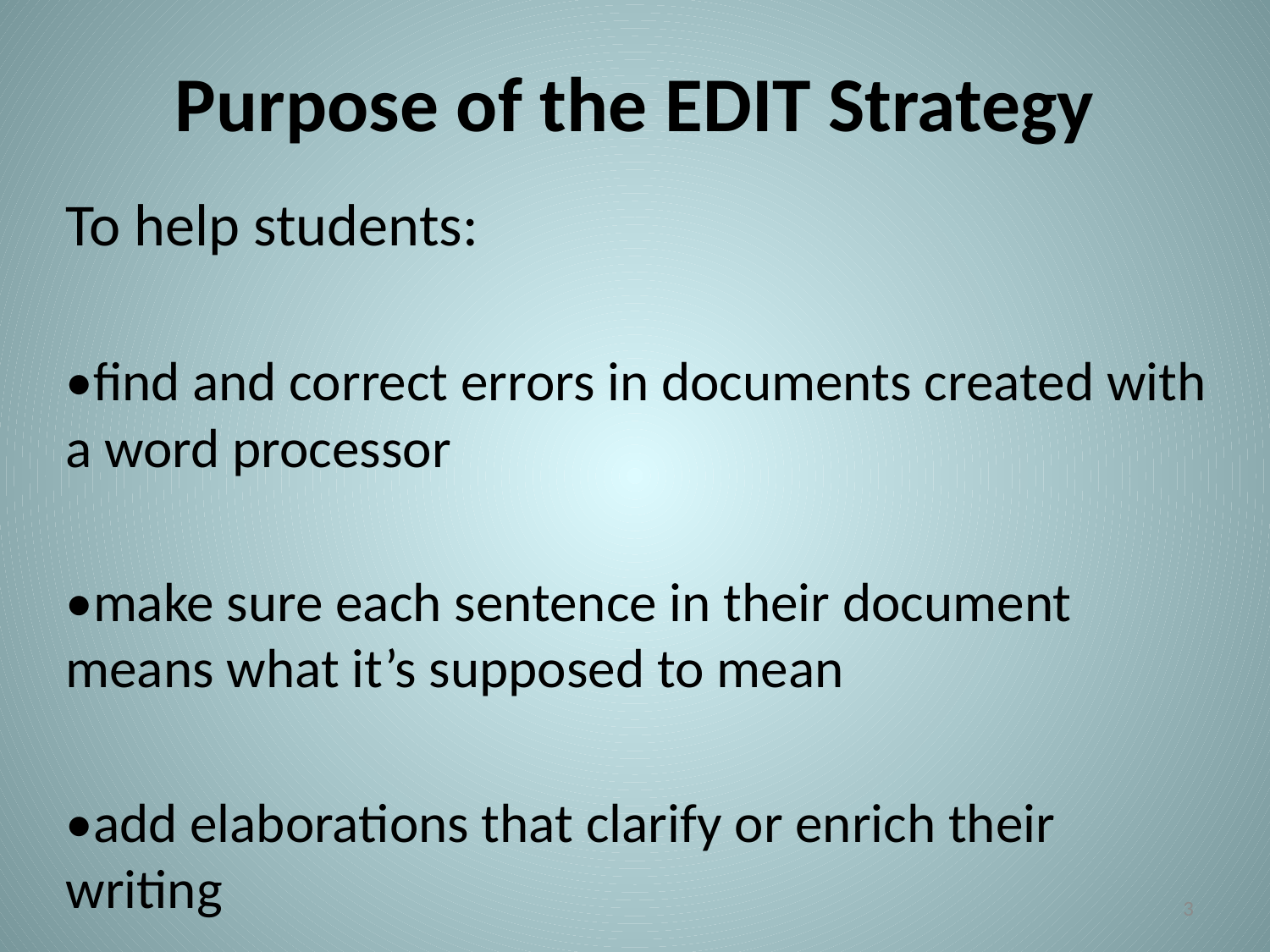

# Purpose of the EDIT Strategy
To help students:

•find and correct errors in documents created with a word processor

•make sure each sentence in their document means what it’s supposed to mean

•add elaborations that clarify or enrich their writing

3